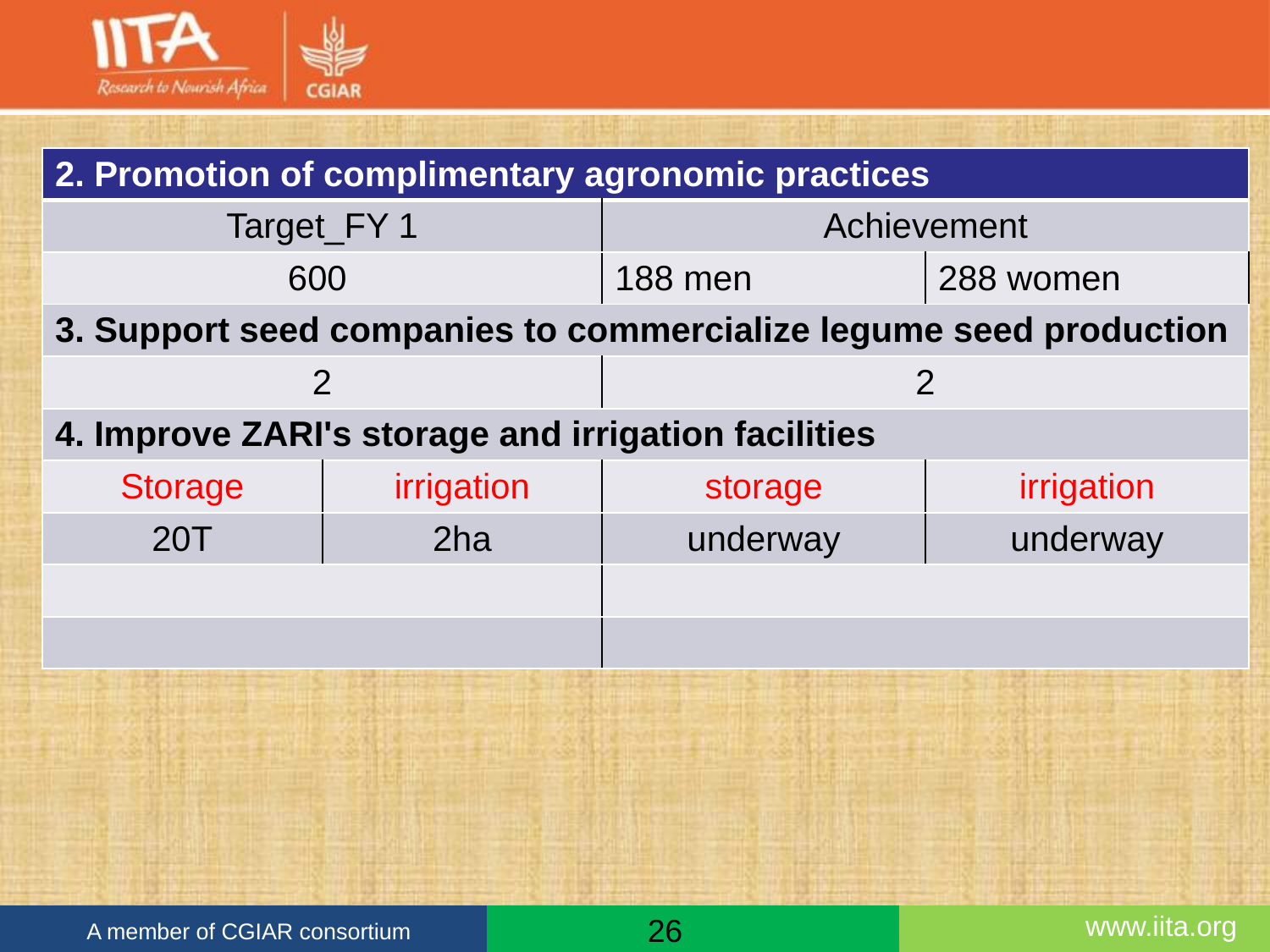

| 2. Promotion of complimentary agronomic practices |  |  |  |
| --- | --- | --- | --- |
| Target\_FY 1 |  | Achievement |  |
| 600 |  | 188 men | 288 women |
| 3. Support seed companies to commercialize legume seed production |  |  |  |
| 2 |  | 2 |  |
| 4. Improve ZARI's storage and irrigation facilities |  |  |  |
| Storage | irrigation | storage | irrigation |
| 20T | 2ha | underway | underway |
|  |  |  |  |
|  |  |  |  |
26